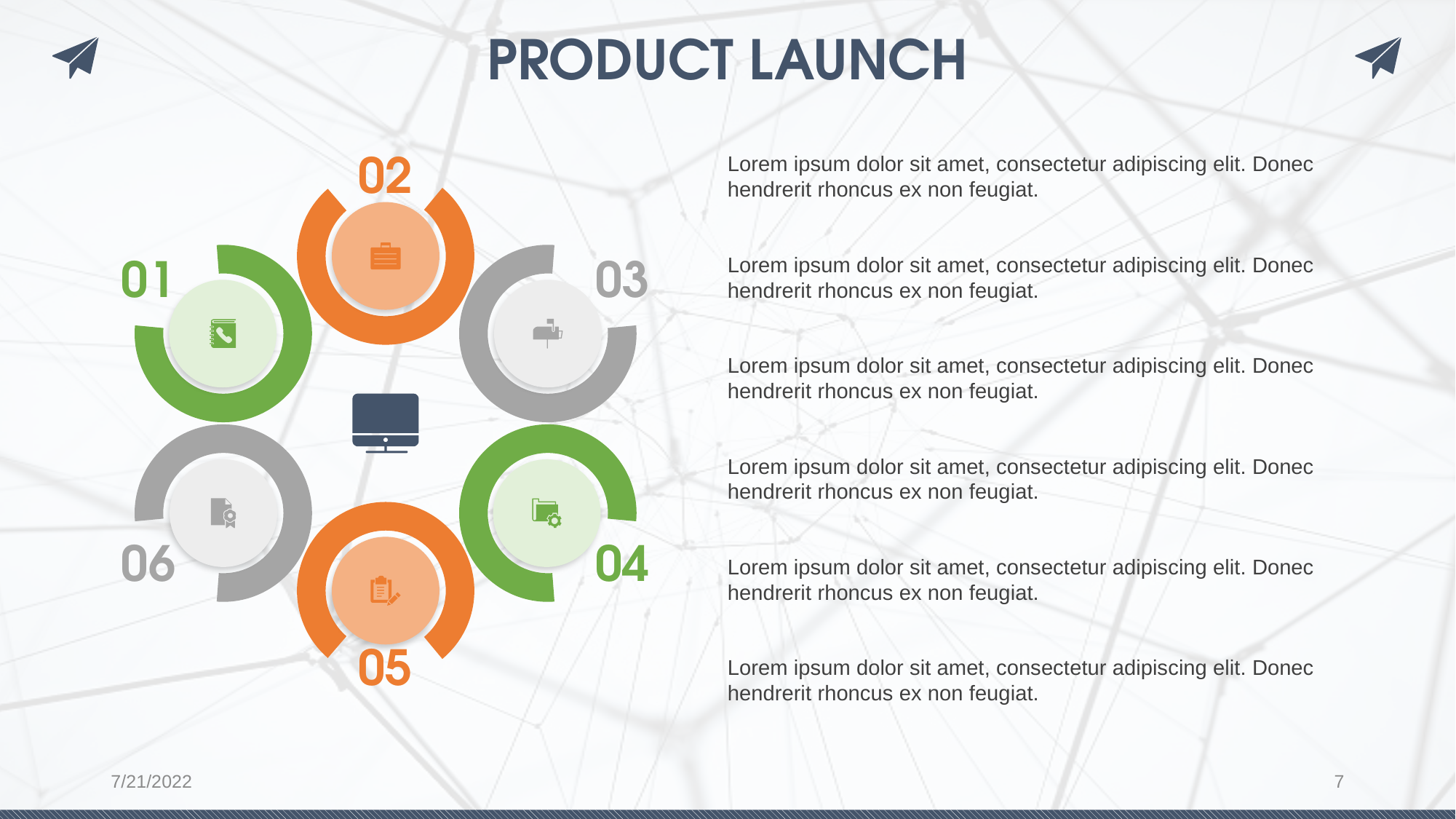

PRODUCT LAUNCH

Lorem ipsum dolor sit amet, consectetur adipiscing elit. Donec hendrerit rhoncus ex non feugiat.
02

01
03

06
04

05
Lorem ipsum dolor sit amet, consectetur adipiscing elit. Donec hendrerit rhoncus ex non feugiat.
Lorem ipsum dolor sit amet, consectetur adipiscing elit. Donec hendrerit rhoncus ex non feugiat.
Lorem ipsum dolor sit amet, consectetur adipiscing elit. Donec hendrerit rhoncus ex non feugiat.
Lorem ipsum dolor sit amet, consectetur adipiscing elit. Donec hendrerit rhoncus ex non feugiat.
Lorem ipsum dolor sit amet, consectetur adipiscing elit. Donec hendrerit rhoncus ex non feugiat.
7/21/2022
7